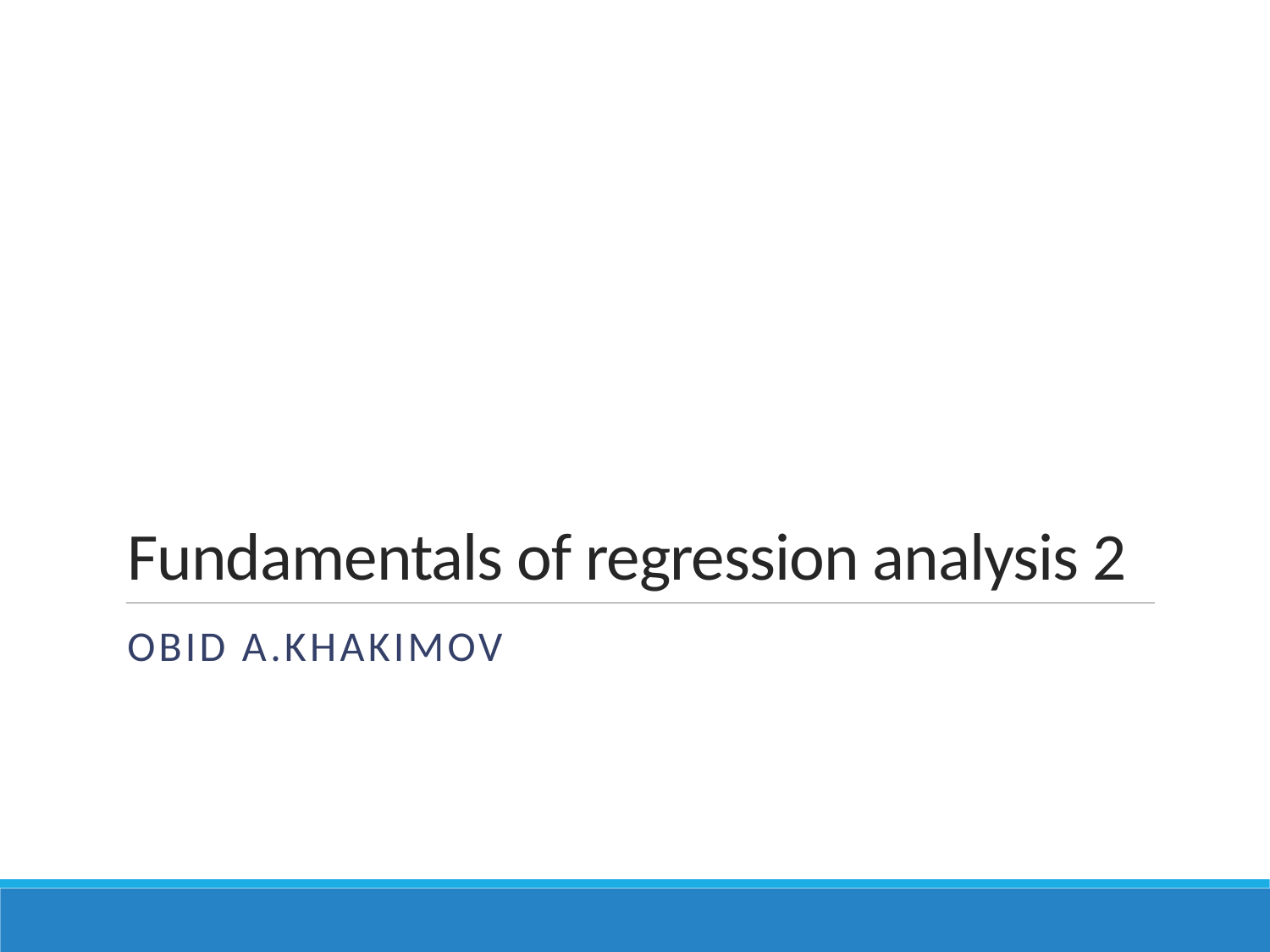

# Fundamentals of regression analysis 2
Obid A.Khakimov